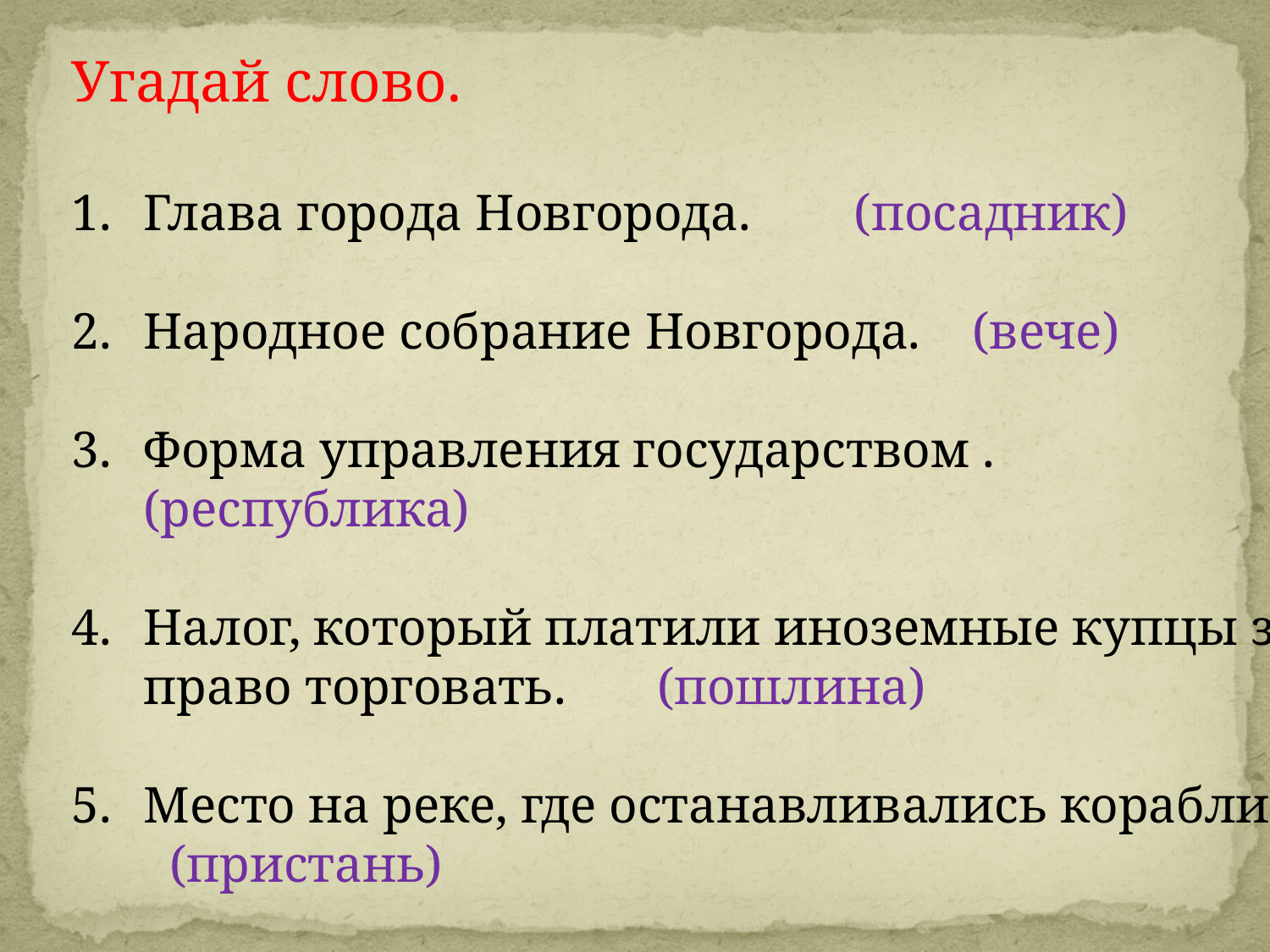

Угадай слово.

Глава города Новгорода.        (посадник)

Народное собрание Новгорода.    (вече)

Форма управления государством .    (республика)

Налог, который платили иноземные купцы за право торговать.       (пошлина)

Место на реке, где останавливались корабли.    (пристань)